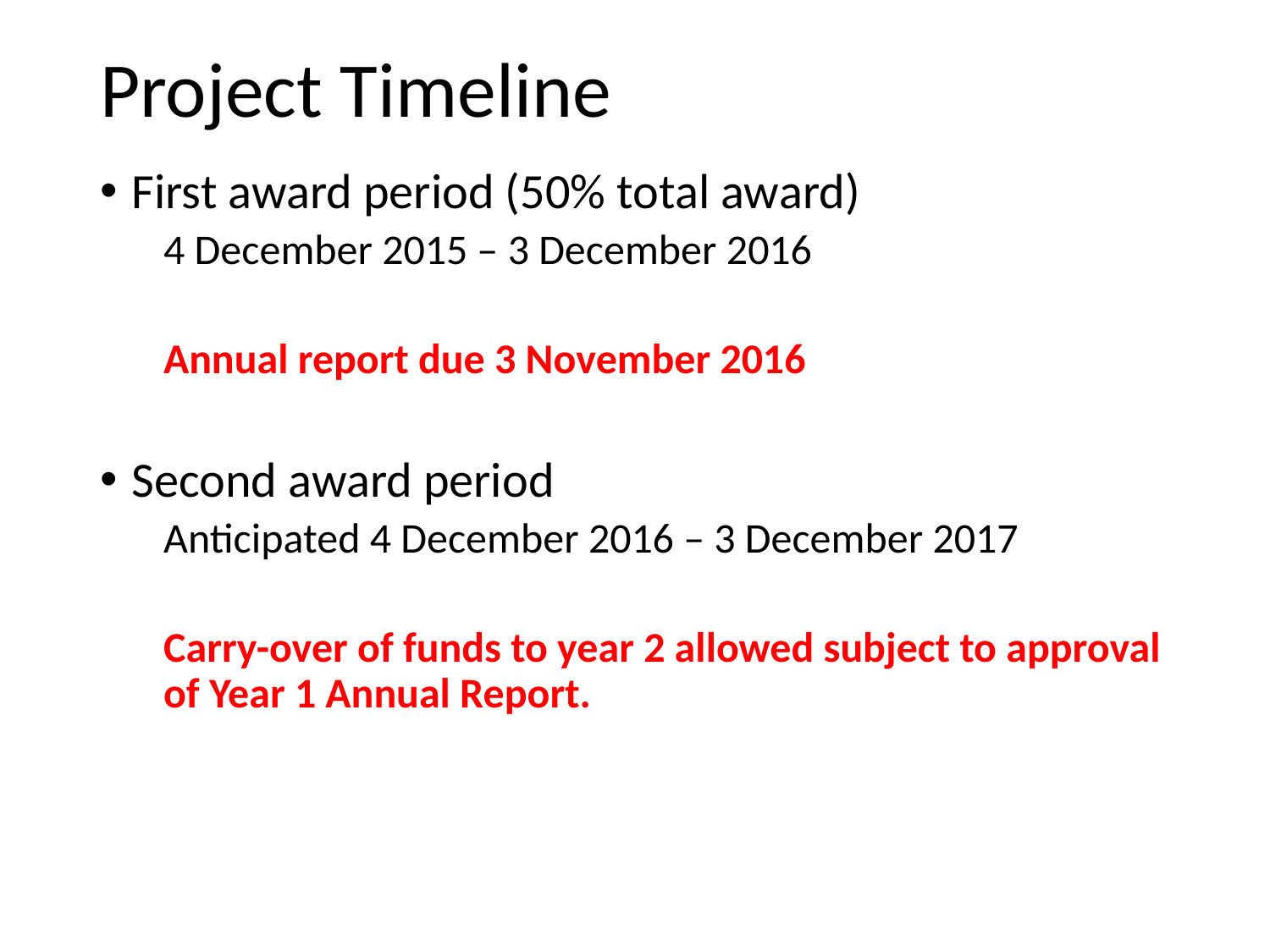

# Project Timeline
First award period (50% total award)
4 December 2015 – 3 December 2016

Annual report due 3 November 2016

Second award period
Anticipated 4 December 2016 – 3 December 2017

Carry-over of funds to year 2 allowed subject to approval of Year 1 Annual Report.